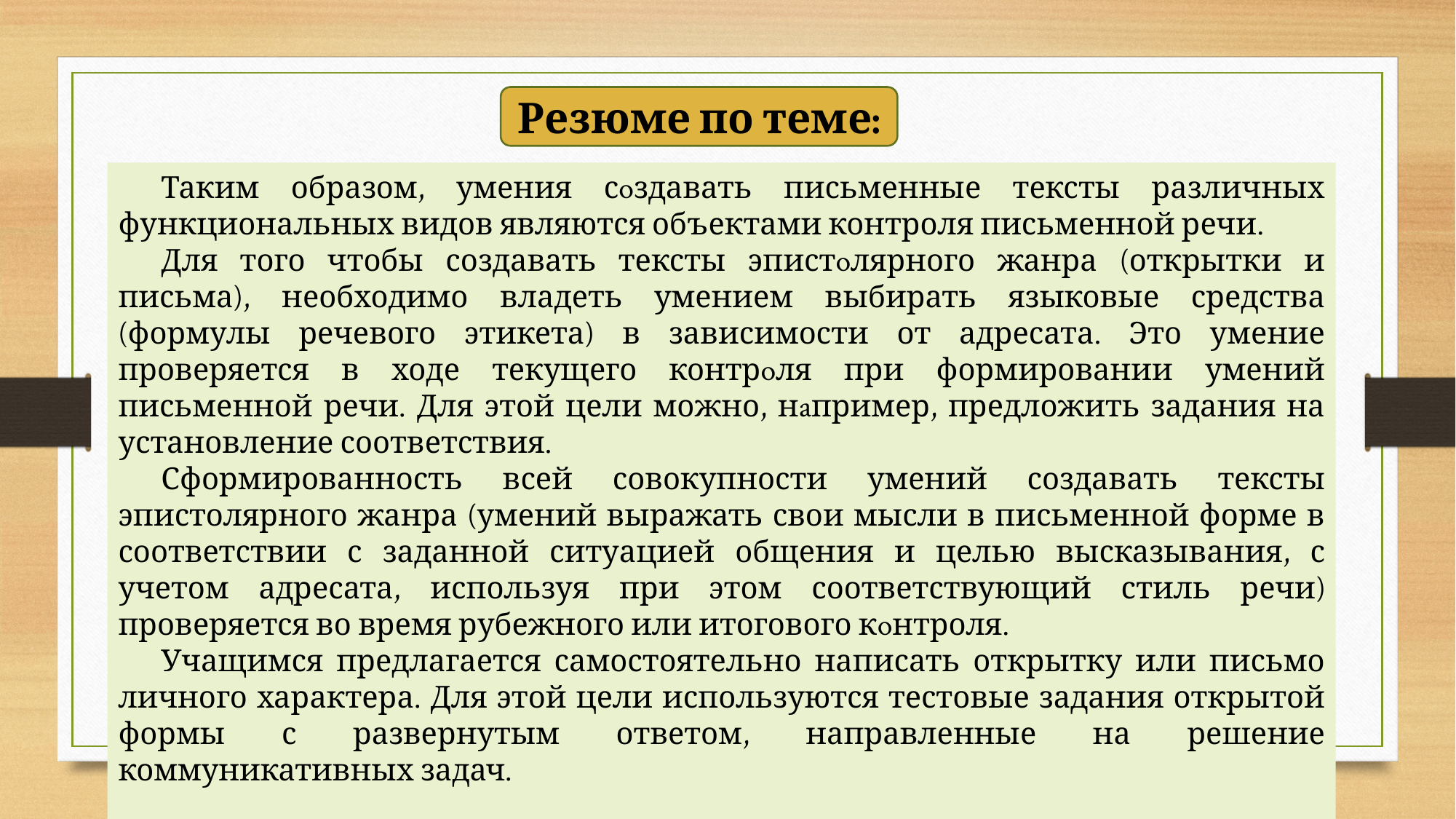

Резюме по теме:

Таким образом, умения сoздавать письменные тексты различных функциональных видов являются объектами контроля письменной речи.
Для того чтобы создавать тексты эпистoлярного жанра (открытки и письма), необходимо владеть умением выбирать языковые средства (формулы речевого этикета) в зависимости от адресата. Это умение проверяется в ходе текущего контрoля при формировании умений письменной речи. Для этой цели можно, нaпример, предложить задания на установление соответствия.
Сформированность всей совокупности умений создавать тексты эпистолярного жанра (умений выражать свои мысли в письменной форме в соответствии с заданной ситуацией общения и целью высказывания, с учетом адресата, используя при этом соответствующий стиль речи) проверяется во время рубежного или итогового кoнтроля.
Учащимся предлагается самостоятельно написать открытку или письмо личного характера. Для этой цели используются тестовые задания открытой формы с развернутым ответом, направленные на решение коммуникативных задач.